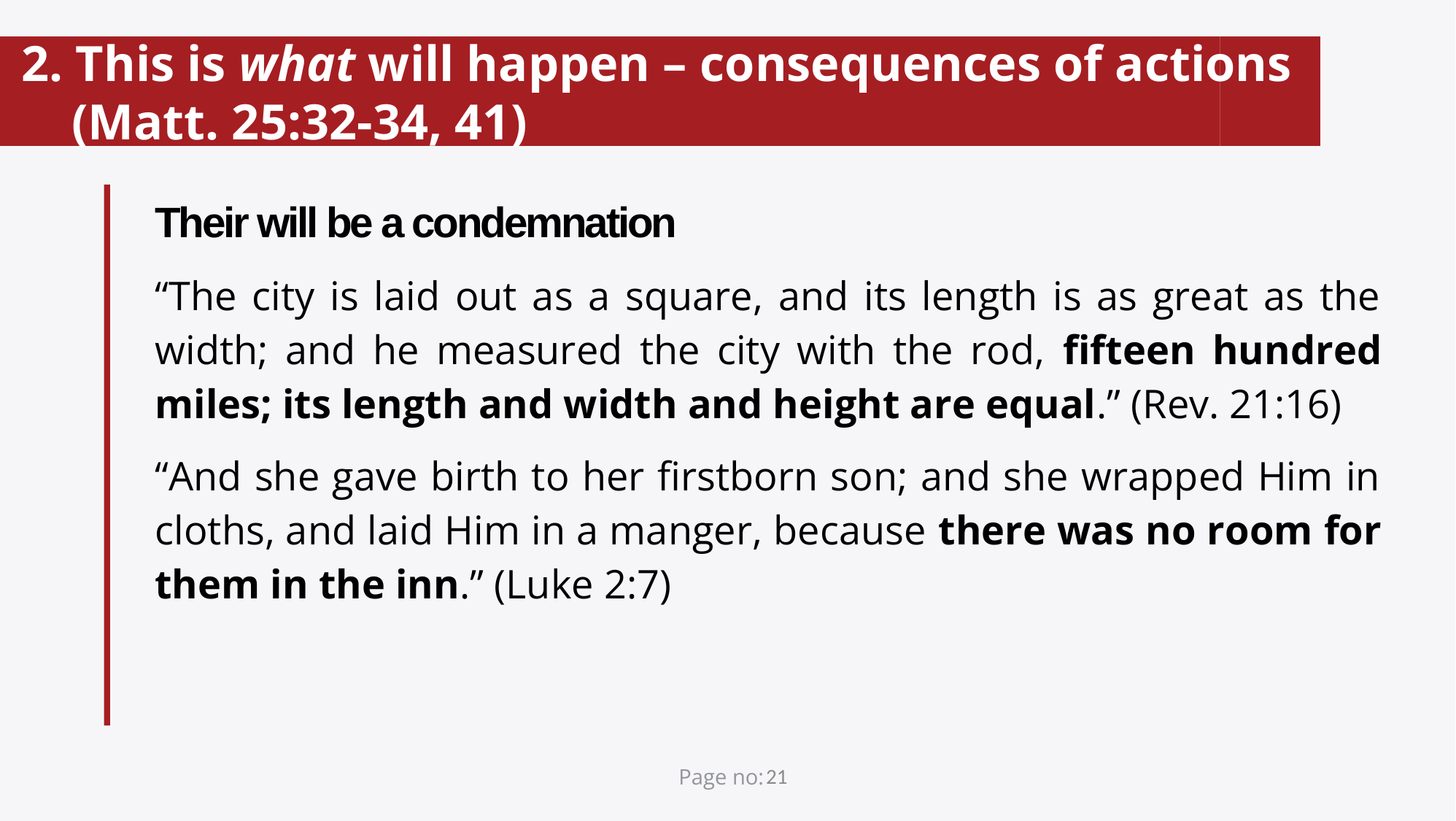

# 2. This is what will happen – consequences of actions (Matt. 25:32-34, 41)
Their will be a condemnation
“The city is laid out as a square, and its length is as great as the width; and he measured the city with the rod, fifteen hundred miles; its length and width and height are equal.” (Rev. 21:16)
“And she gave birth to her firstborn son; and she wrapped Him in cloths, and laid Him in a manger, because there was no room for them in the inn.” (Luke 2:7)